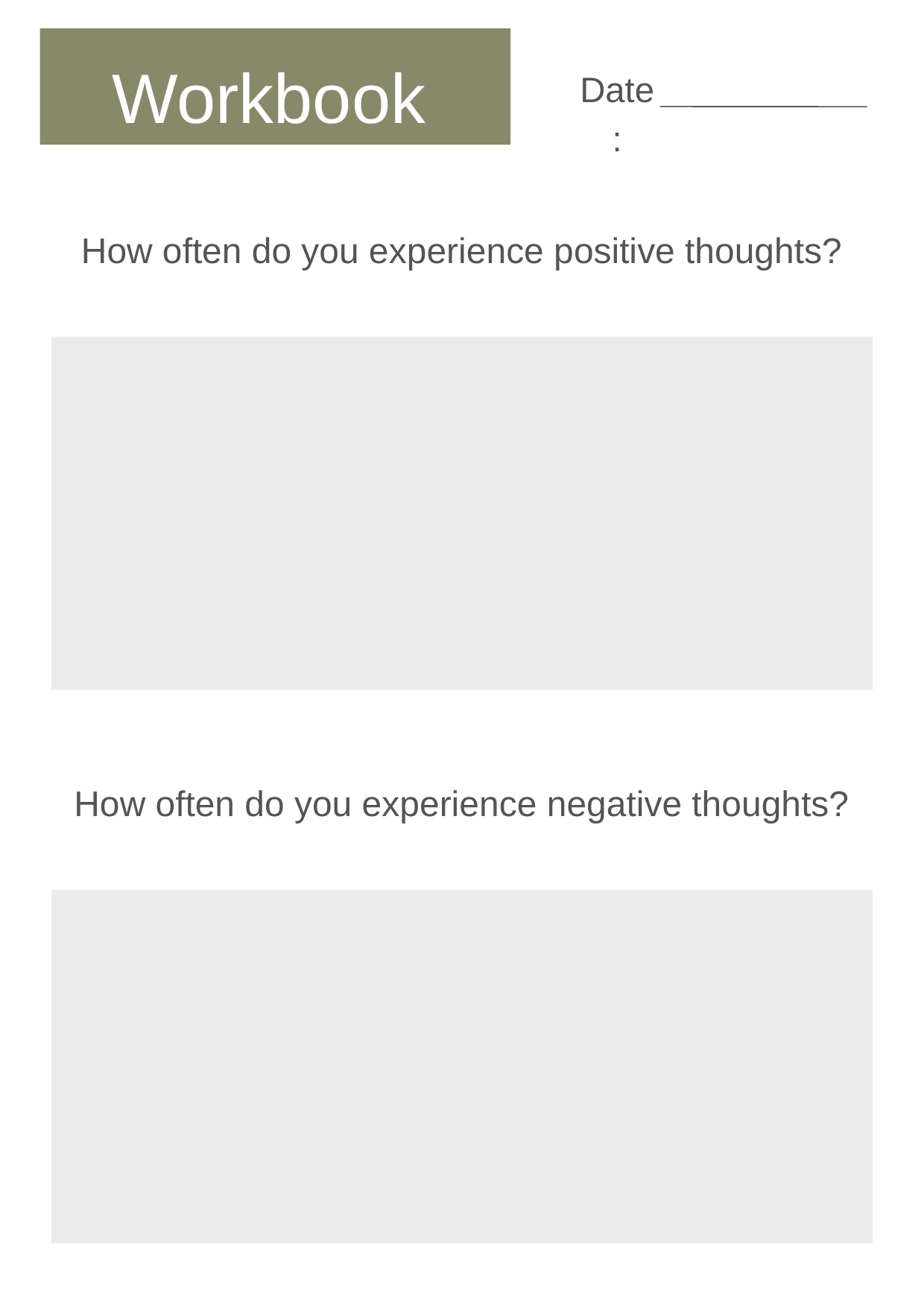

Workbook
Date:

How often do you experience positive thoughts?

How often do you experience negative thoughts?